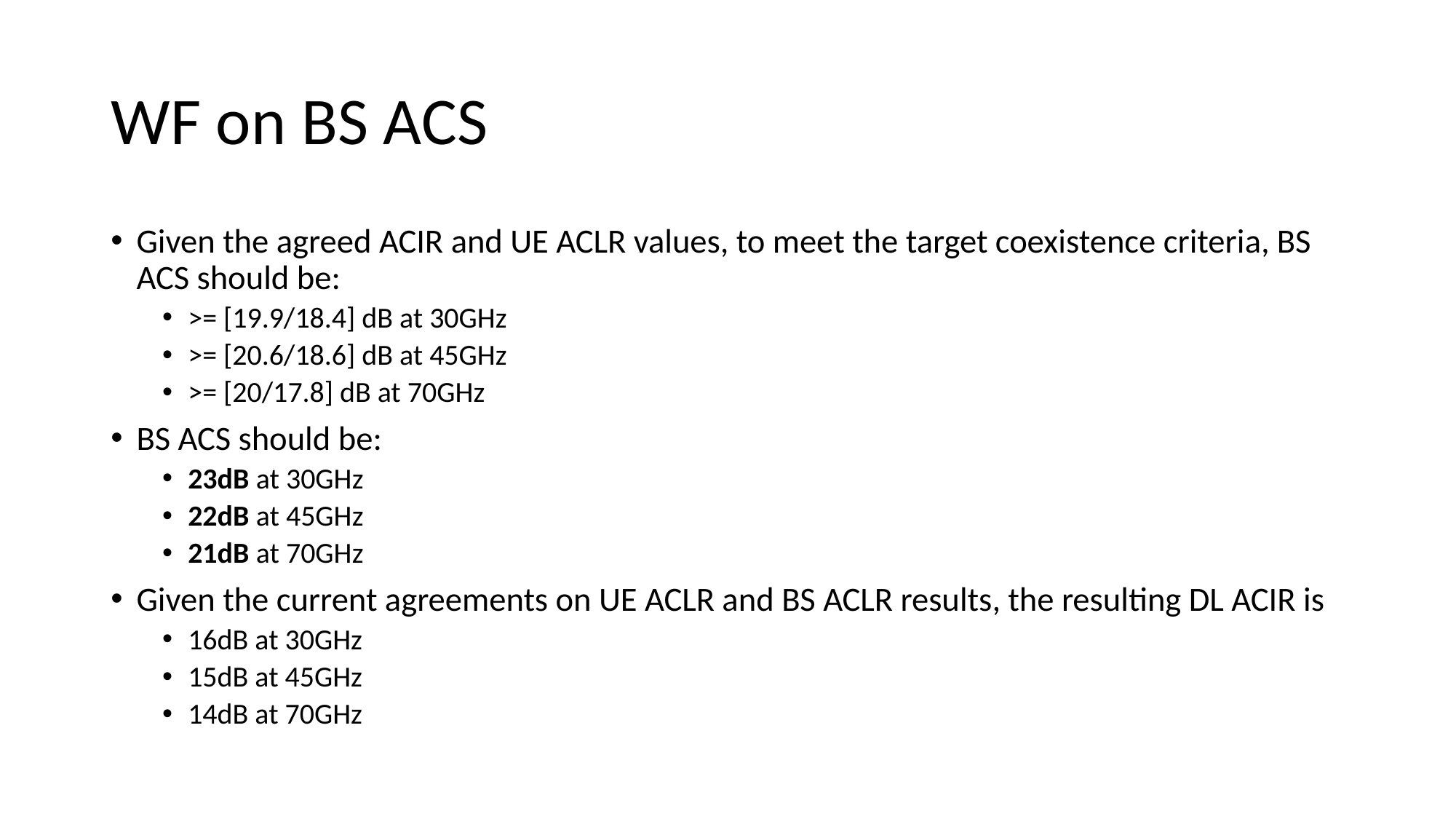

# WF on BS ACS
Given the agreed ACIR and UE ACLR values, to meet the target coexistence criteria, BS ACS should be:
>= [19.9/18.4] dB at 30GHz
>= [20.6/18.6] dB at 45GHz
>= [20/17.8] dB at 70GHz
BS ACS should be:
23dB at 30GHz
22dB at 45GHz
21dB at 70GHz
Given the current agreements on UE ACLR and BS ACLR results, the resulting DL ACIR is
16dB at 30GHz
15dB at 45GHz
14dB at 70GHz